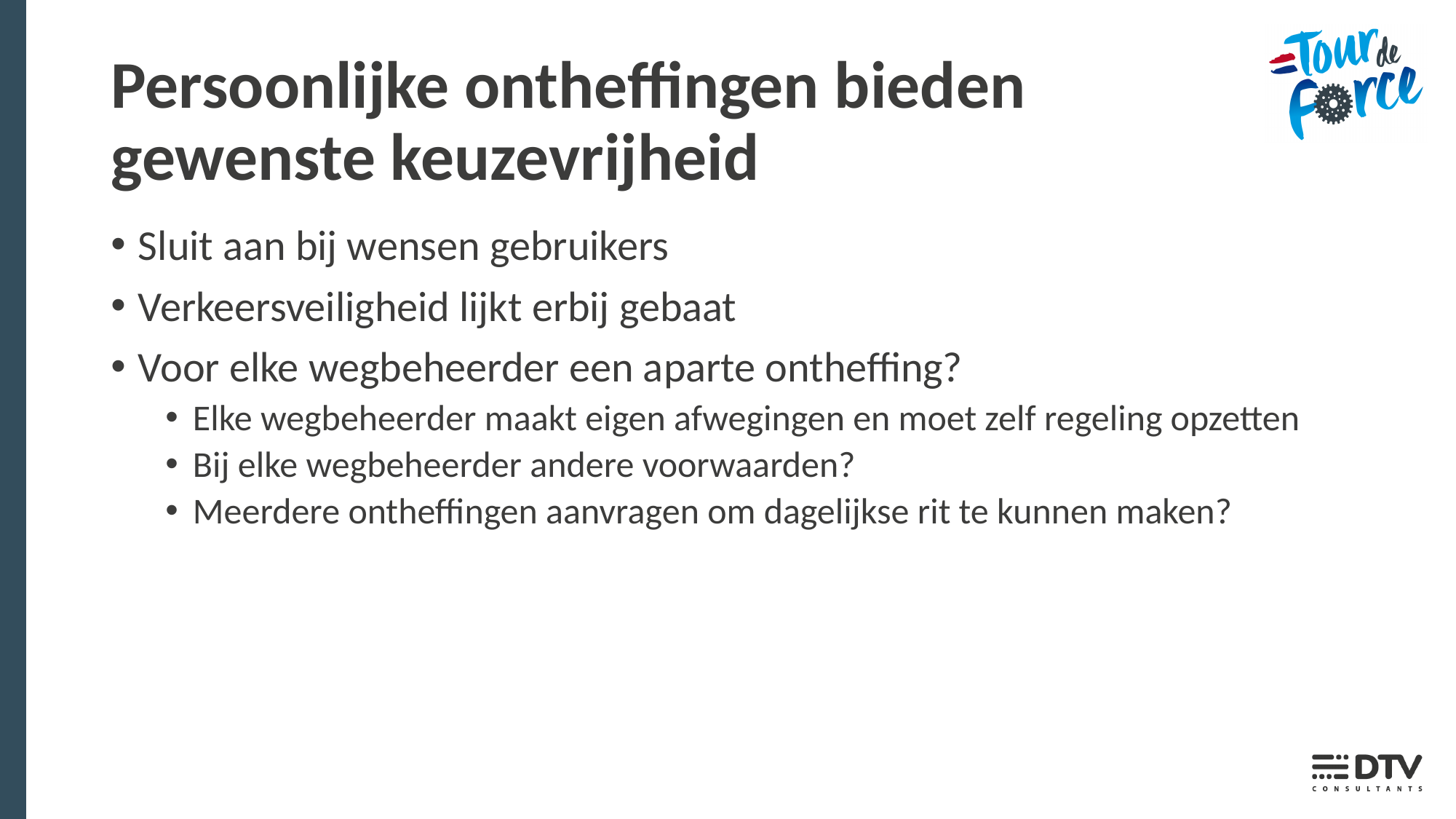

# Persoonlijke ontheffingen bieden gewenste keuzevrijheid
Sluit aan bij wensen gebruikers
Verkeersveiligheid lijkt erbij gebaat
Voor elke wegbeheerder een aparte ontheffing?
Elke wegbeheerder maakt eigen afwegingen en moet zelf regeling opzetten
Bij elke wegbeheerder andere voorwaarden?
Meerdere ontheffingen aanvragen om dagelijkse rit te kunnen maken?